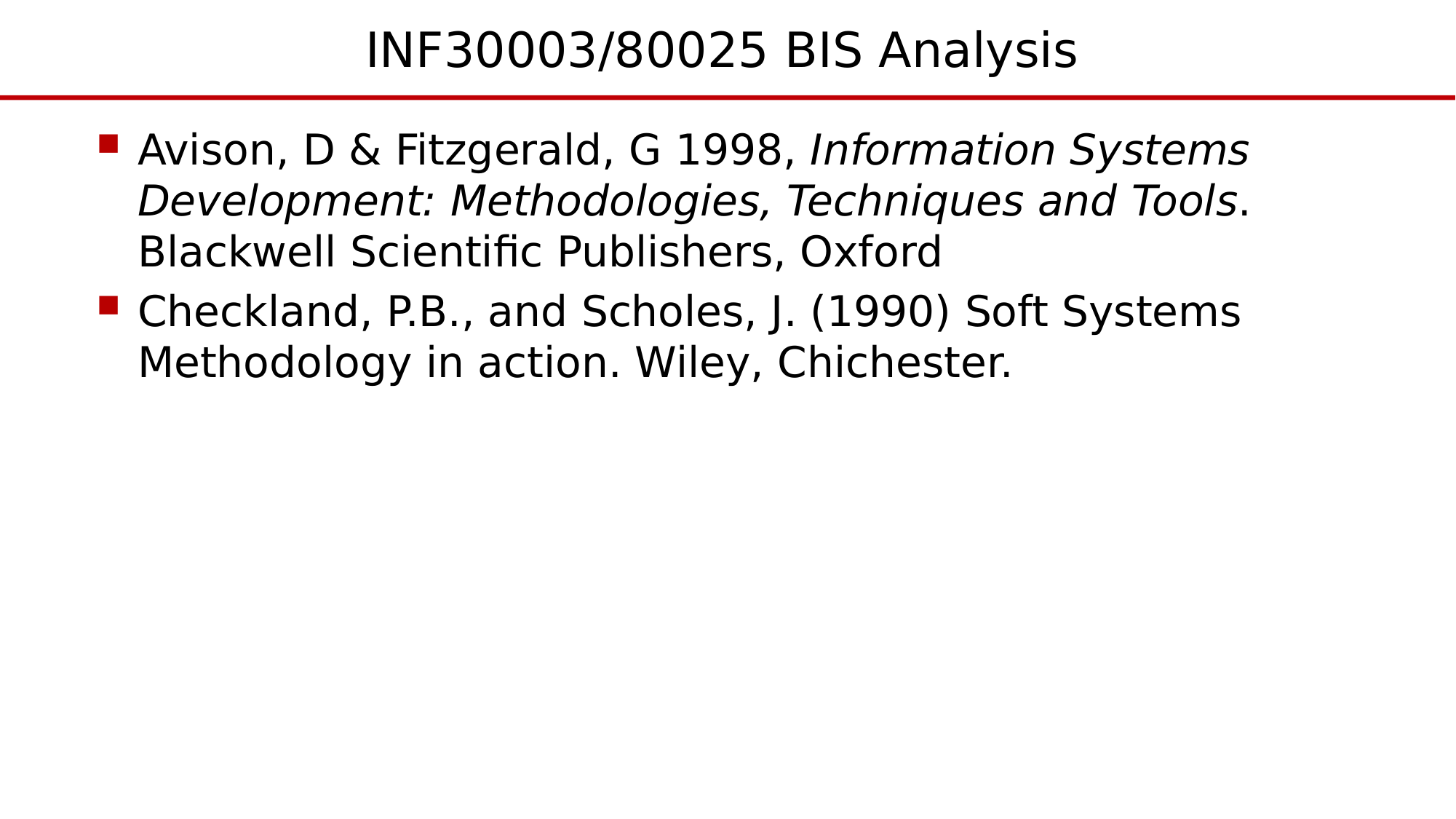

# INF30003/80025 BIS Analysis
Avison, D & Fitzgerald, G 1998, Information Systems Development: Methodologies, Techniques and Tools. Blackwell Scientific Publishers, Oxford
Checkland, P.B., and Scholes, J. (1990) Soft Systems Methodology in action. Wiley, Chichester.